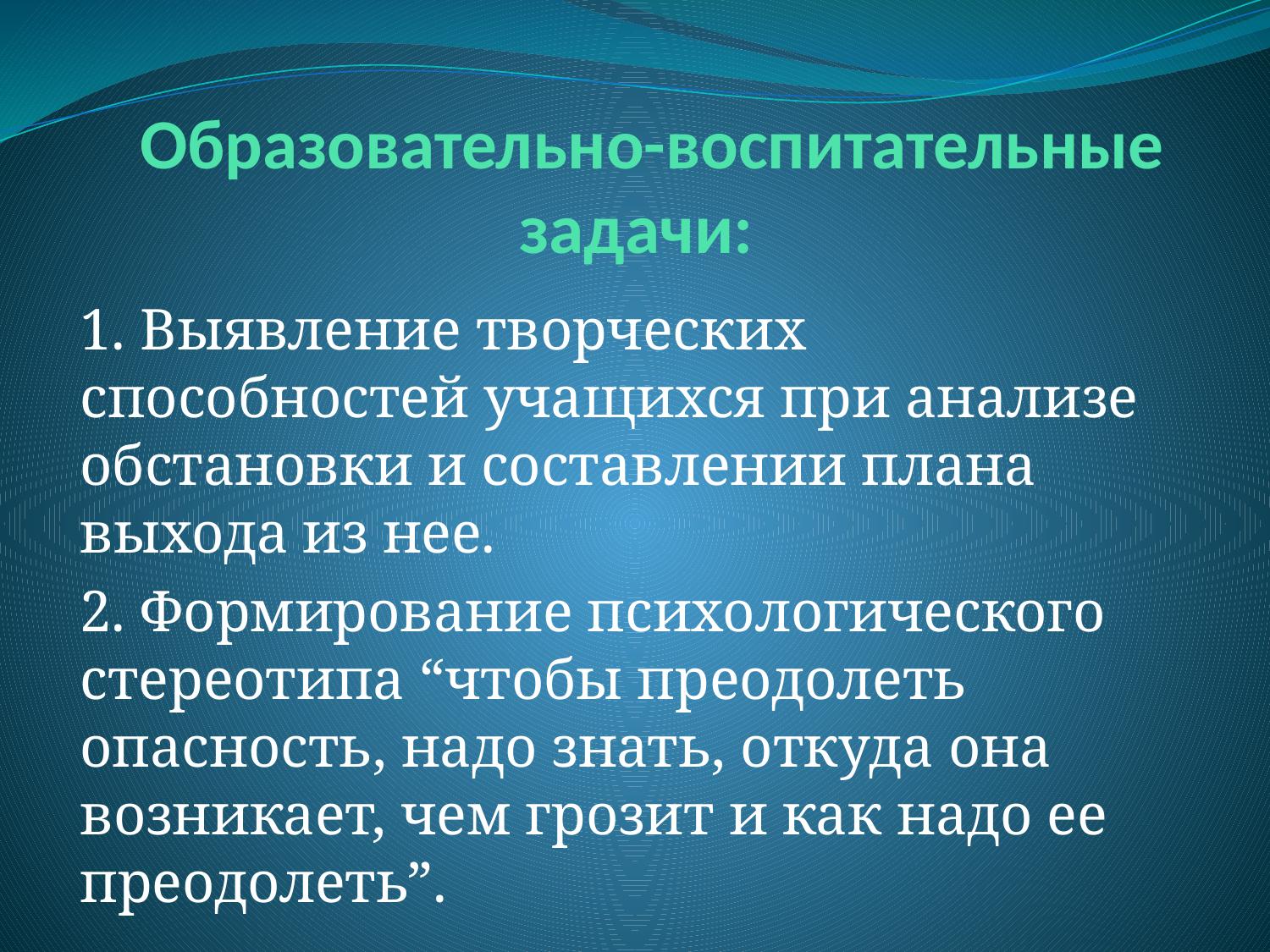

# Образовательно-воспитательные задачи:
1. Выявление творческих способностей учащихся при анализе обстановки и составлении плана выхода из нее.
2. Формирование психологического стереотипа “чтобы преодолеть опасность, надо знать, откуда она возникает, чем грозит и как надо ее преодолеть”.